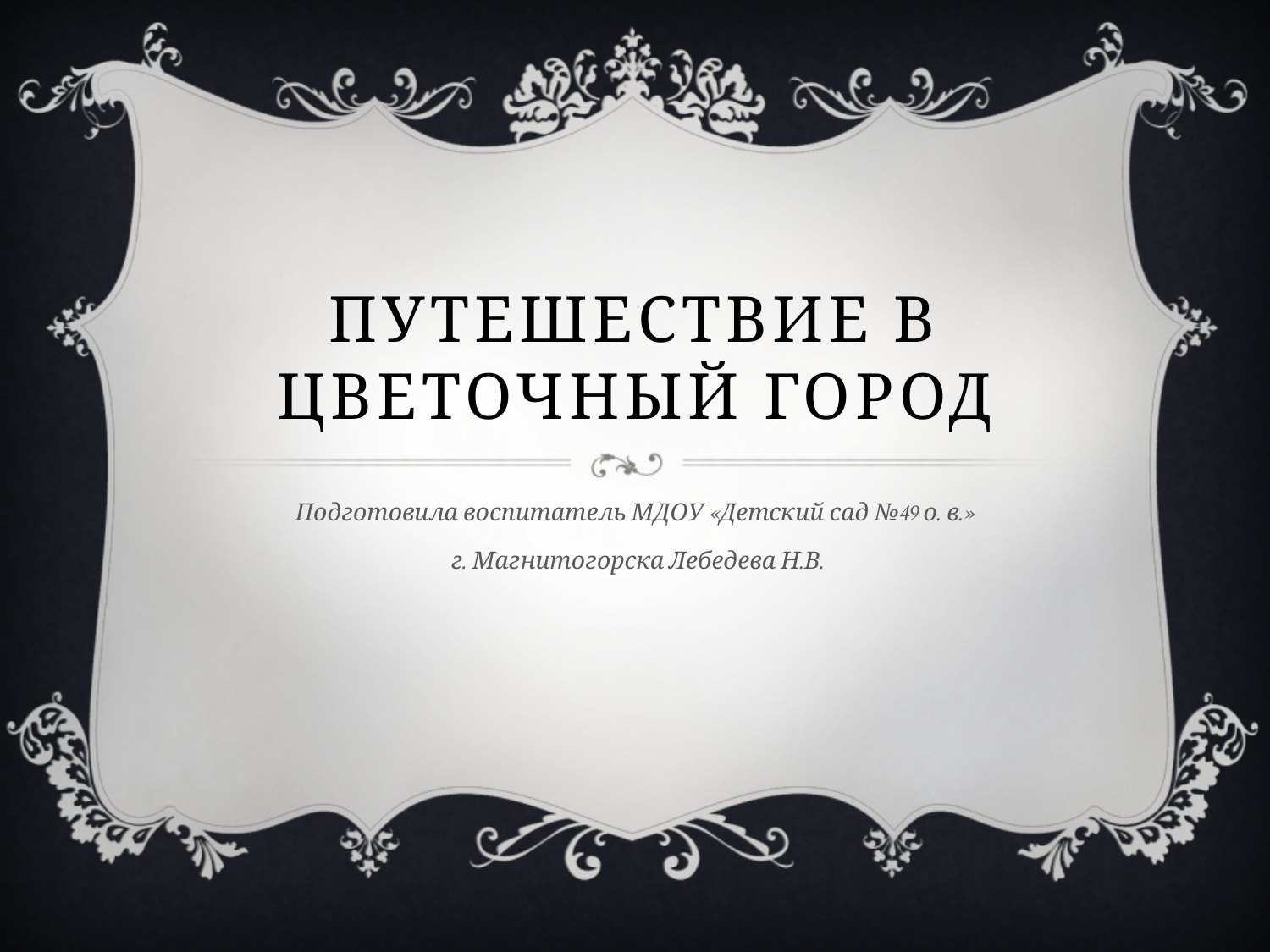

# Путешествие в цветочный город
Подготовила воспитатель МДОУ «Детский сад №49 о. в.»
 г. Магнитогорска Лебедева Н.В.